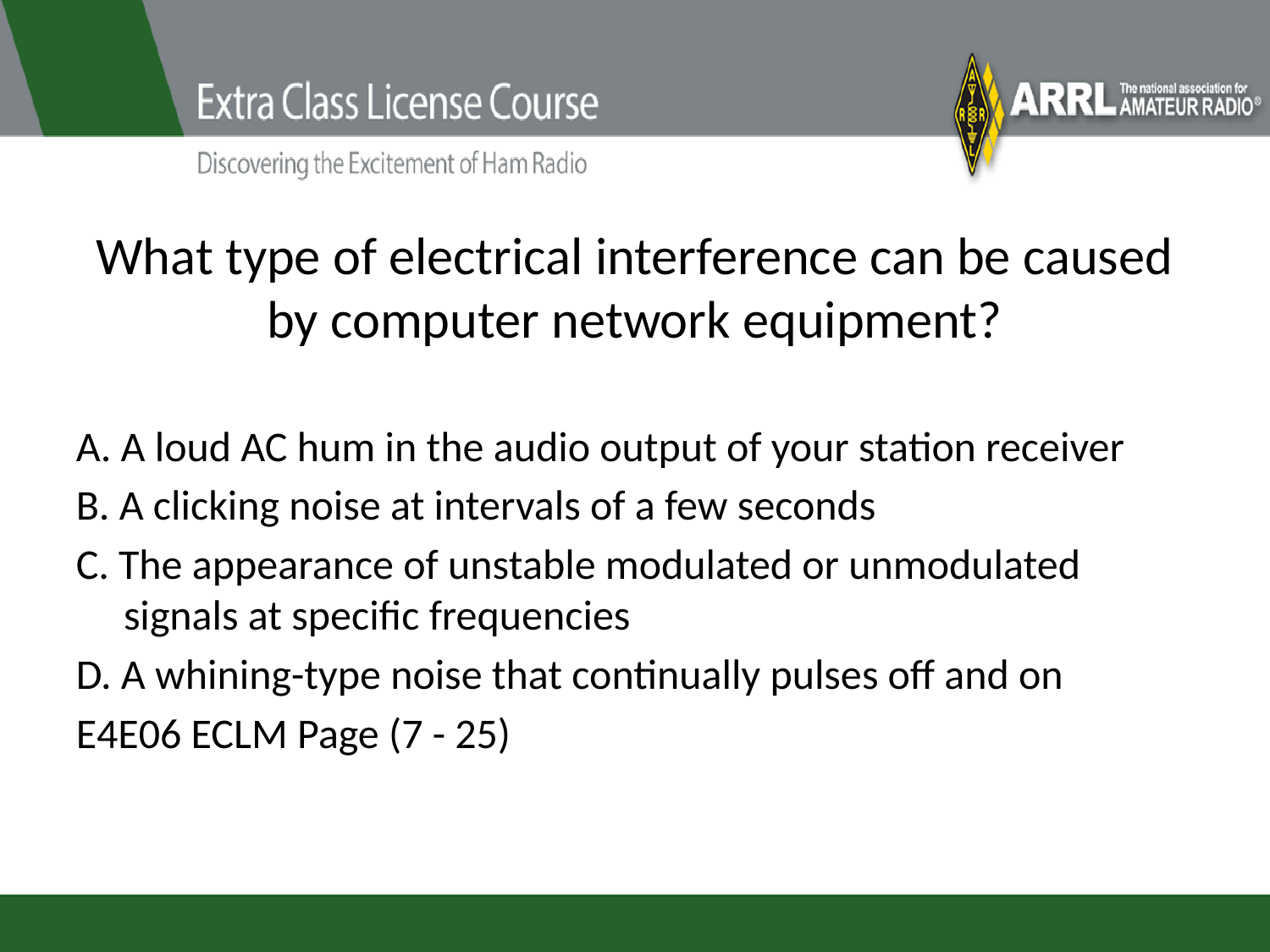

# What type of electrical interference can be caused by computer network equipment?
A. A loud AC hum in the audio output of your station receiver
B. A clicking noise at intervals of a few seconds
C. The appearance of unstable modulated or unmodulated signals at specific frequencies
D. A whining-type noise that continually pulses off and on
E4E06 ECLM Page (7 - 25)